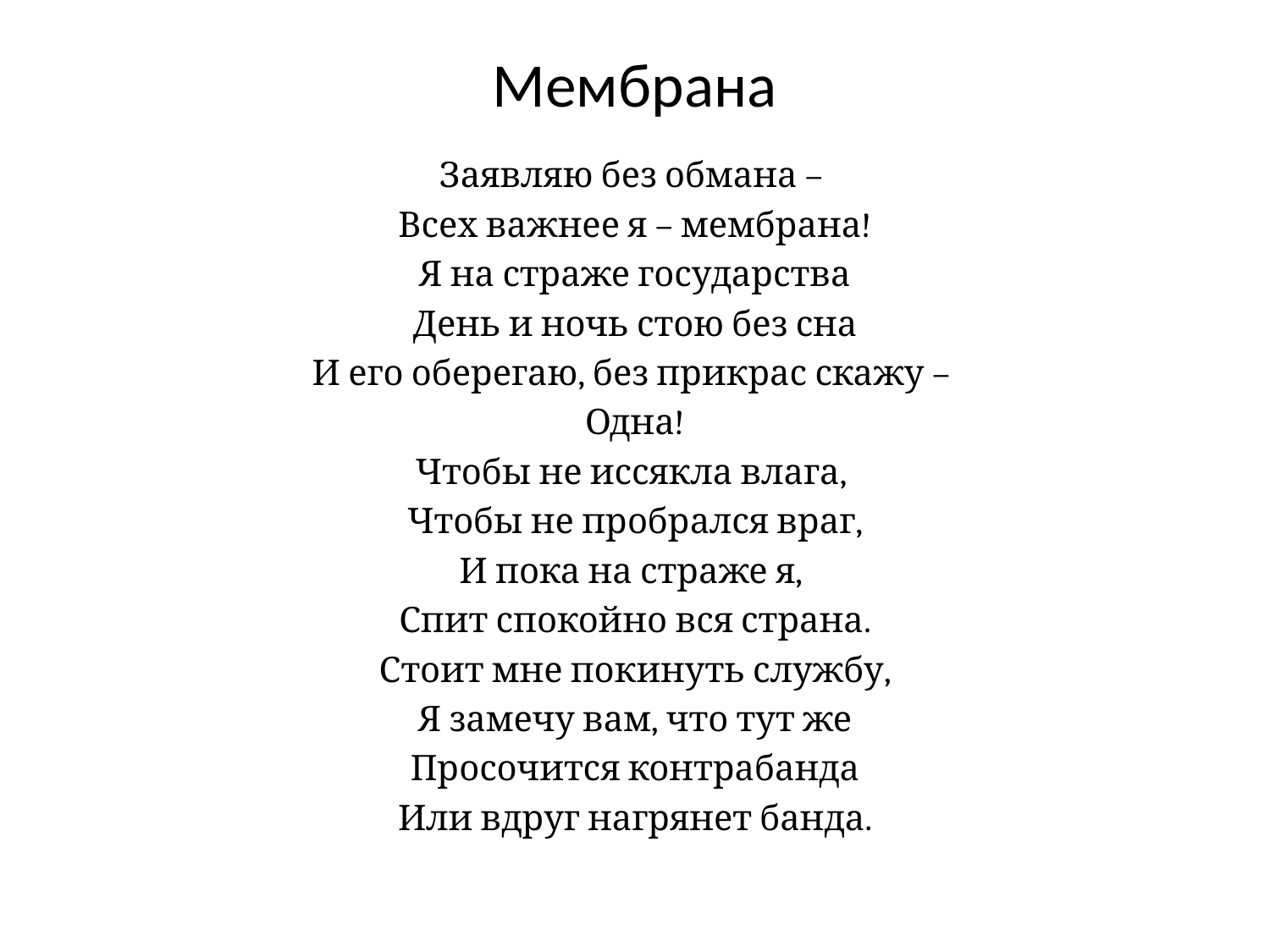

# Мембрана
Заявляю без обмана –
Всех важнее я – мембрана!
Я на страже государства
День и ночь стою без сна
И его оберегаю, без прикрас скажу –
Одна!
Чтобы не иссякла влага,
Чтобы не пробрался враг,
И пока на страже я,
Спит спокойно вся страна.
Стоит мне покинуть службу,
Я замечу вам, что тут же
Просочится контрабанда
Или вдруг нагрянет банда.